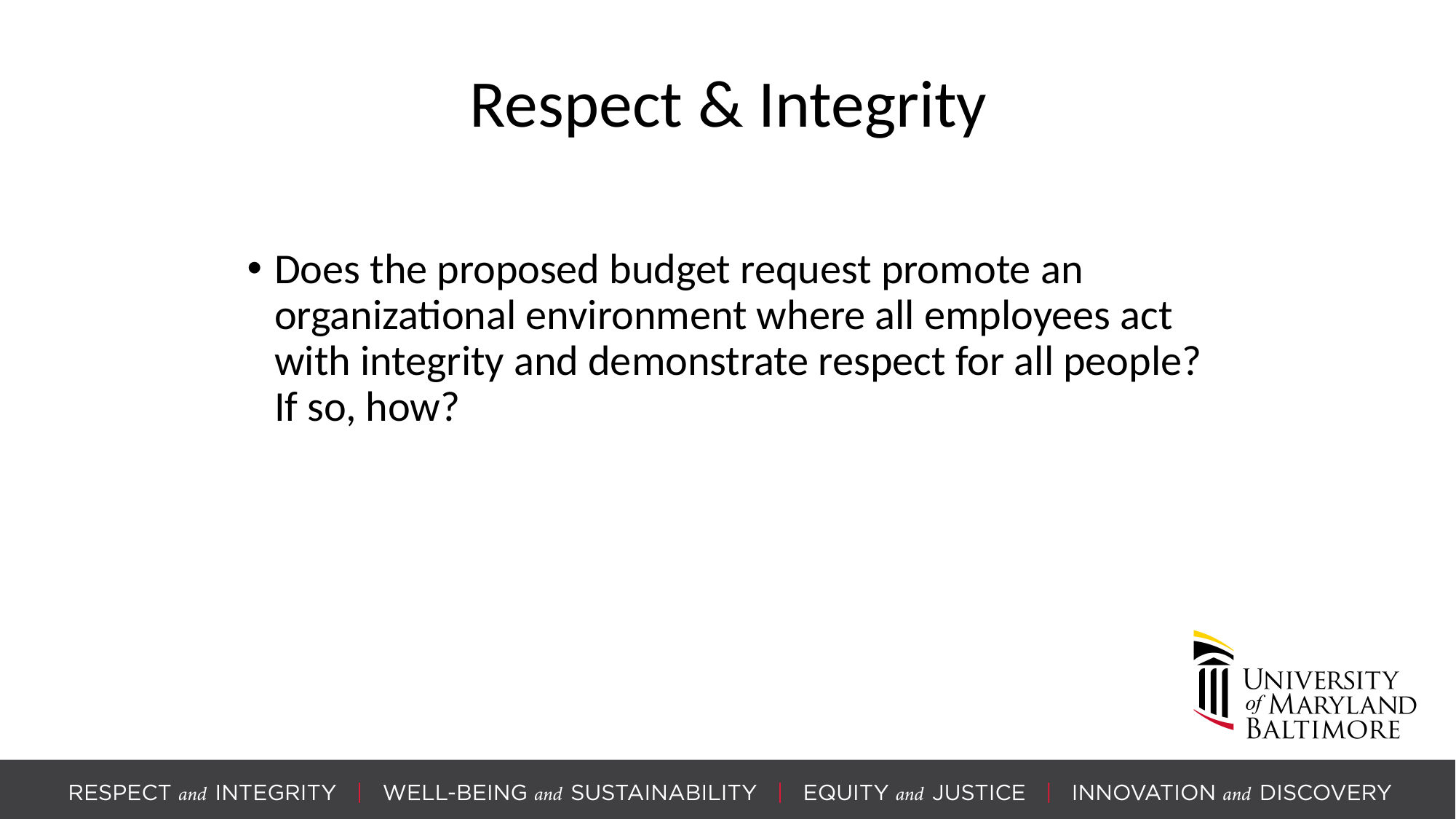

Respect & Integrity
Does the proposed budget request promote an organizational environment where all employees act with integrity and demonstrate respect for all people? If so, how?